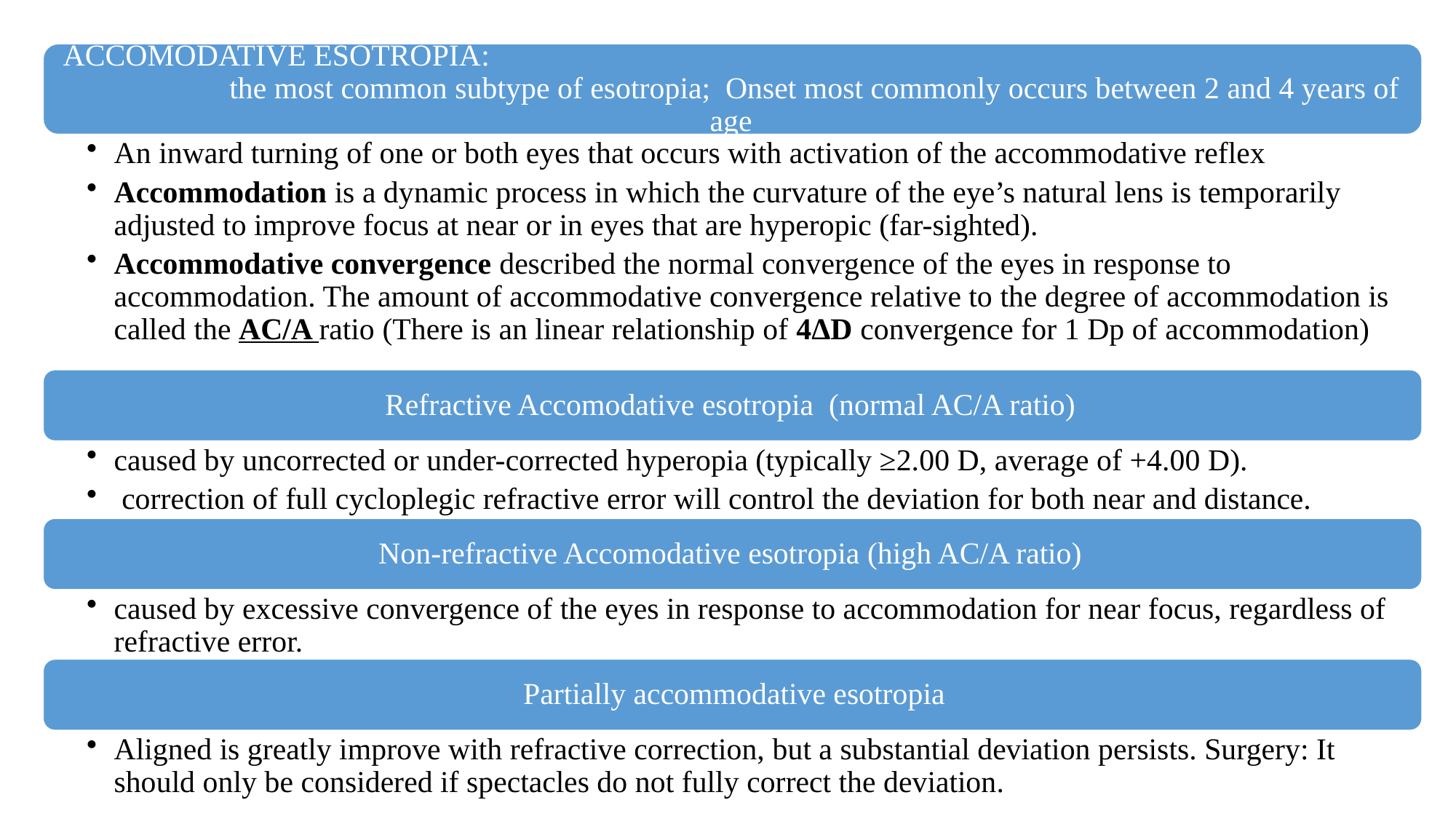

ACCOMODATIVE ESOTROPIA:                                                                                                                                              the most common subtype of esotropia;  Onset most commonly occurs between 2 and 4 years of age
An inward turning of one or both eyes that occurs with activation of the accommodative reflex
Accommodation is a dynamic process in which the curvature of the eye’s natural lens is temporarily adjusted to improve focus at near or in eyes that are hyperopic (far-sighted).
Accommodative convergence described the normal convergence of the eyes in response to accommodation. The amount of accommodative convergence relative to the degree of accommodation is called the AC/A ratio (There is an linear relationship of 4ΔD convergence for 1 Dp of accommodation)
Refractive Accomodative esotropia  (normal AC/A ratio)
caused by uncorrected or under-corrected hyperopia (typically ≥2.00 D, average of +4.00 D).
 correction of full cycloplegic refractive error will control the deviation for both near and distance.
Non-refractive Accomodative esotropia (high AC/A ratio)
caused by excessive convergence of the eyes in response to accommodation for near focus, regardless of refractive error.
Partially accommodative esotropia
Aligned is greatly improve with refractive correction, but a substantial deviation persists. Surgery: It should only be considered if spectacles do not fully correct the deviation.